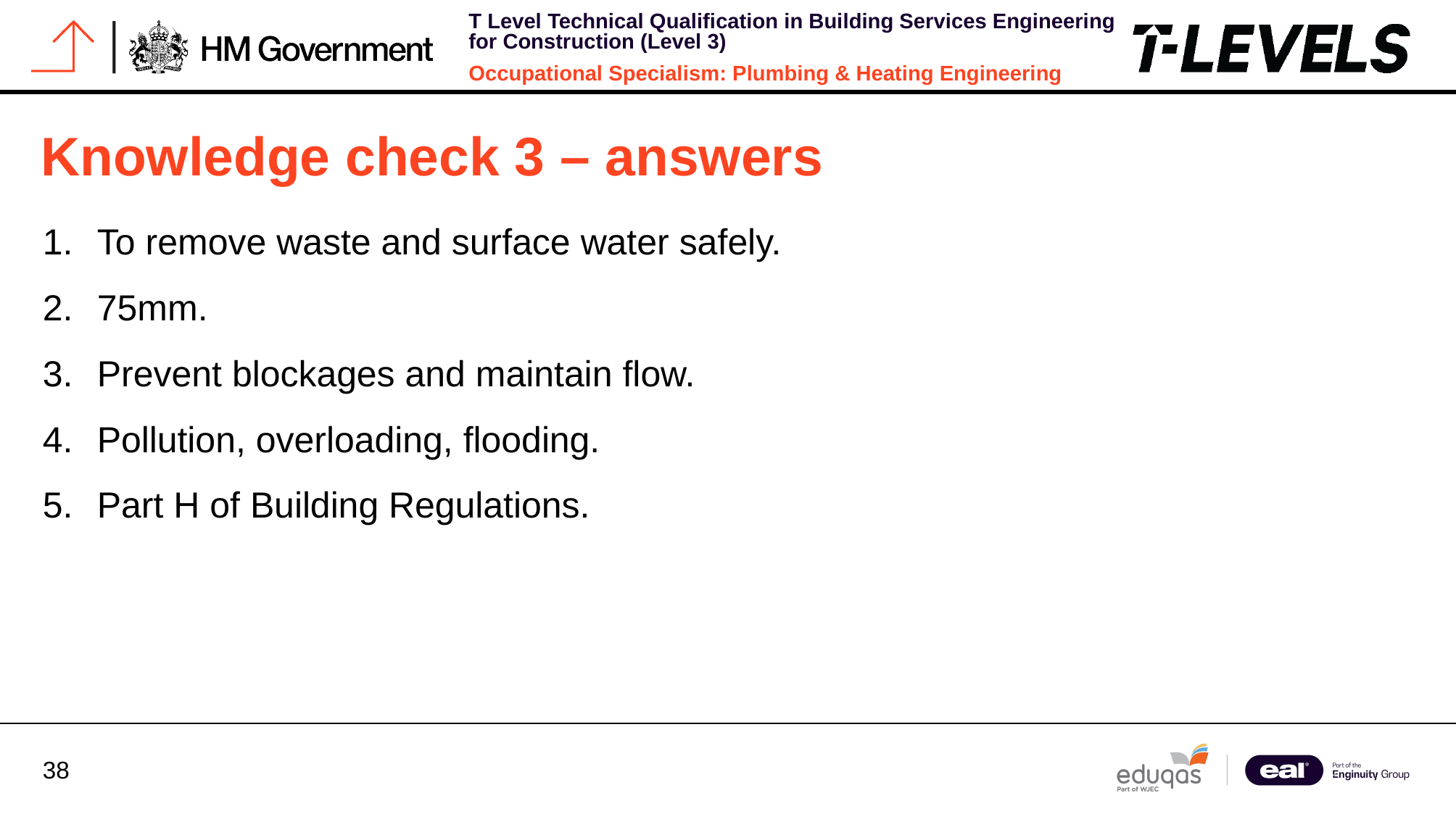

# Knowledge check 3 – answers
To remove waste and surface water safely.
75mm.
Prevent blockages and maintain flow.
Pollution, overloading, flooding.
Part H of Building Regulations.